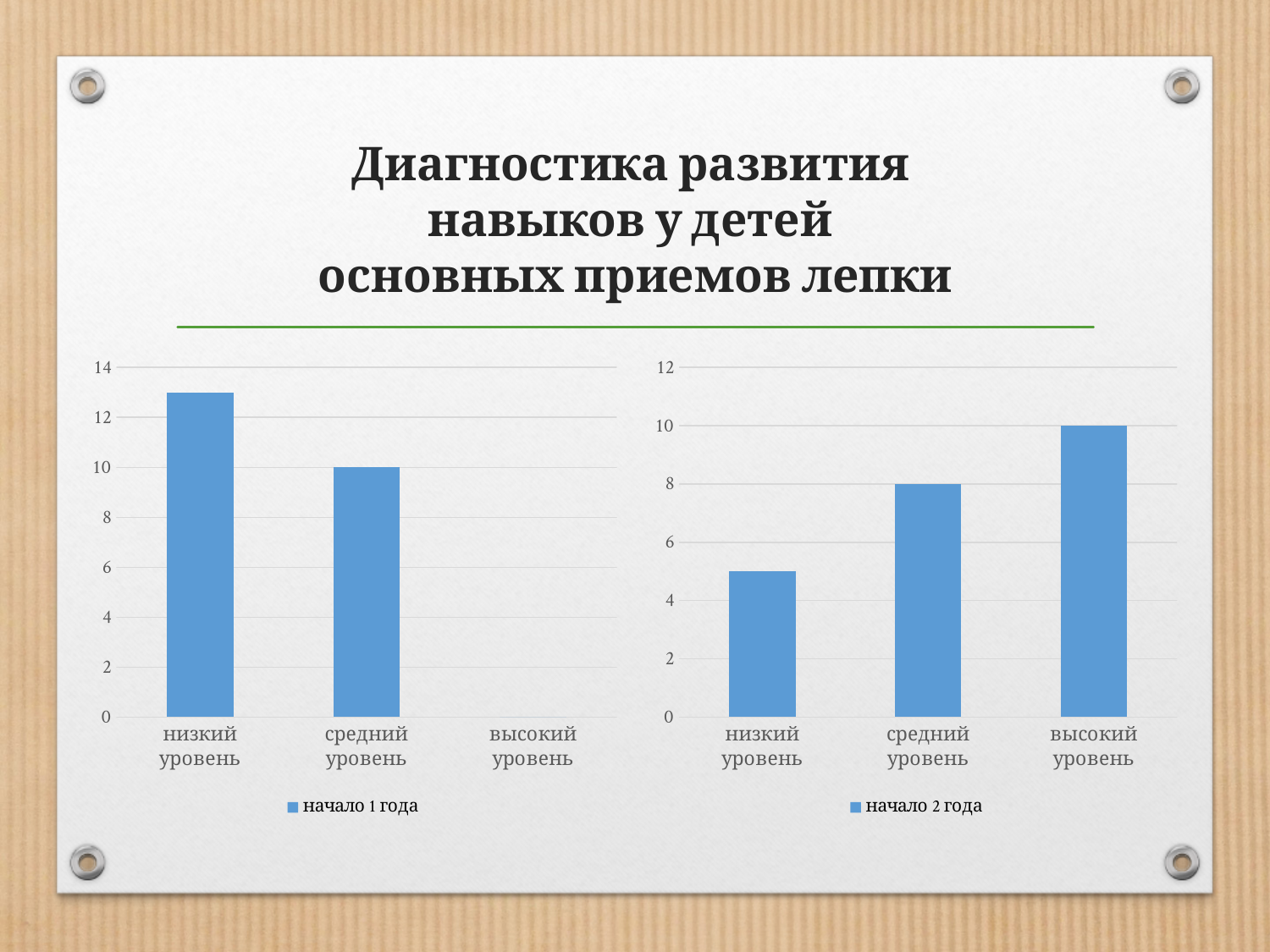

# Диагностика развития навыков у детей основных приемов лепки

### Chart

| Category | начало 1 года  |
|---|---|
| низкий уровень | 13.0 |
| средний уровень | 10.0 |
| высокий уровень | 0.0 |

### Chart

| Category | начало 2 года |
|---|---|
| низкий уровень | 5.0 |
| средний уровень | 8.0 |
| высокий уровень | 10.0 |